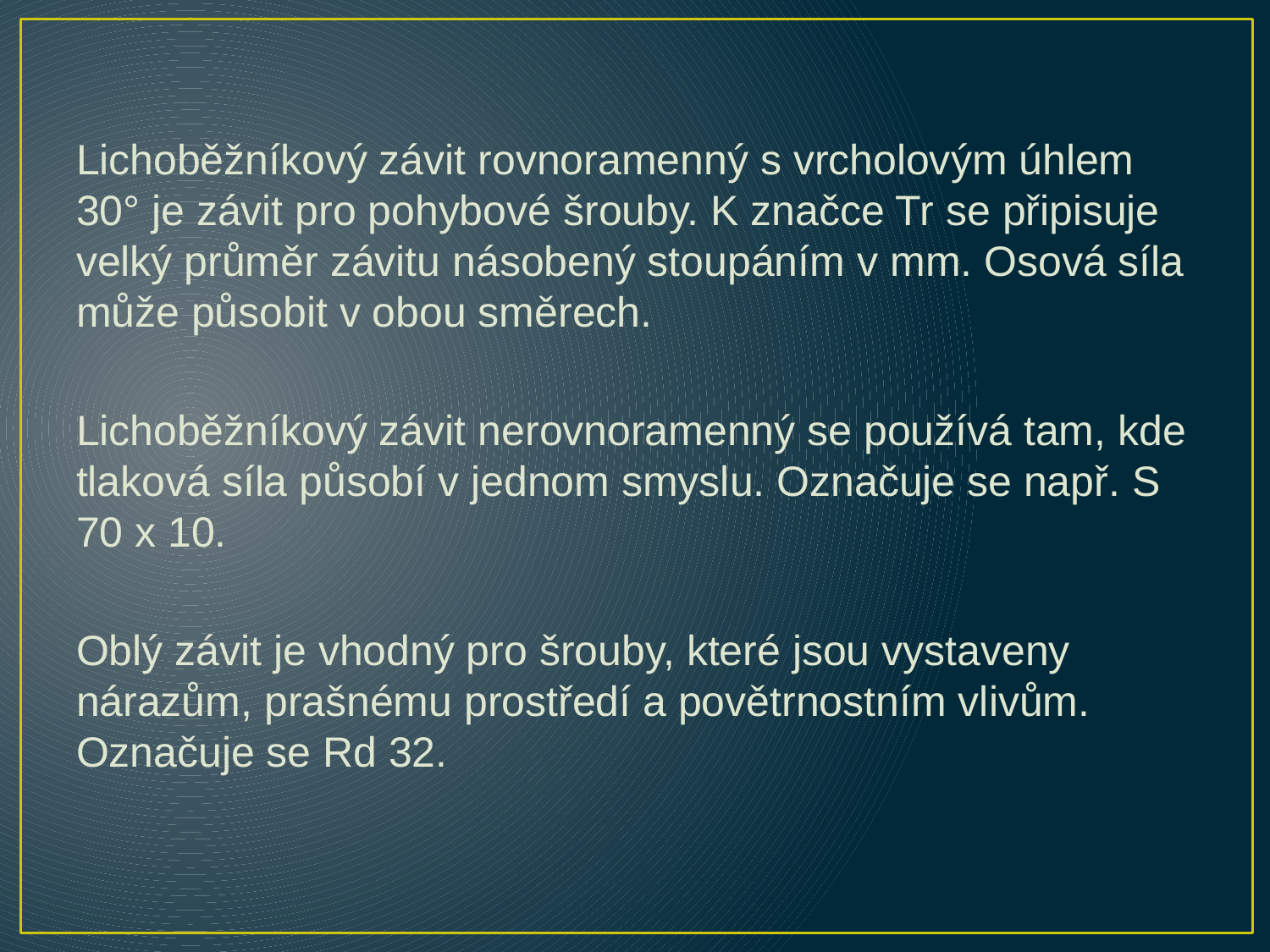

Lichoběžníkový závit rovnoramenný s vrcholovým úhlem 30° je závit pro pohybové šrouby. K značce Tr se připisuje velký průměr závitu násobený stoupáním v mm. Osová síla může působit v obou směrech.

Lichoběžníkový závit nerovnoramenný se používá tam, kde tlaková síla působí v jednom smyslu. Označuje se např. S 70 x 10.

Oblý závit je vhodný pro šrouby, které jsou vystaveny nárazům, prašnému prostředí a povětrnostním vlivům. Označuje se Rd 32.